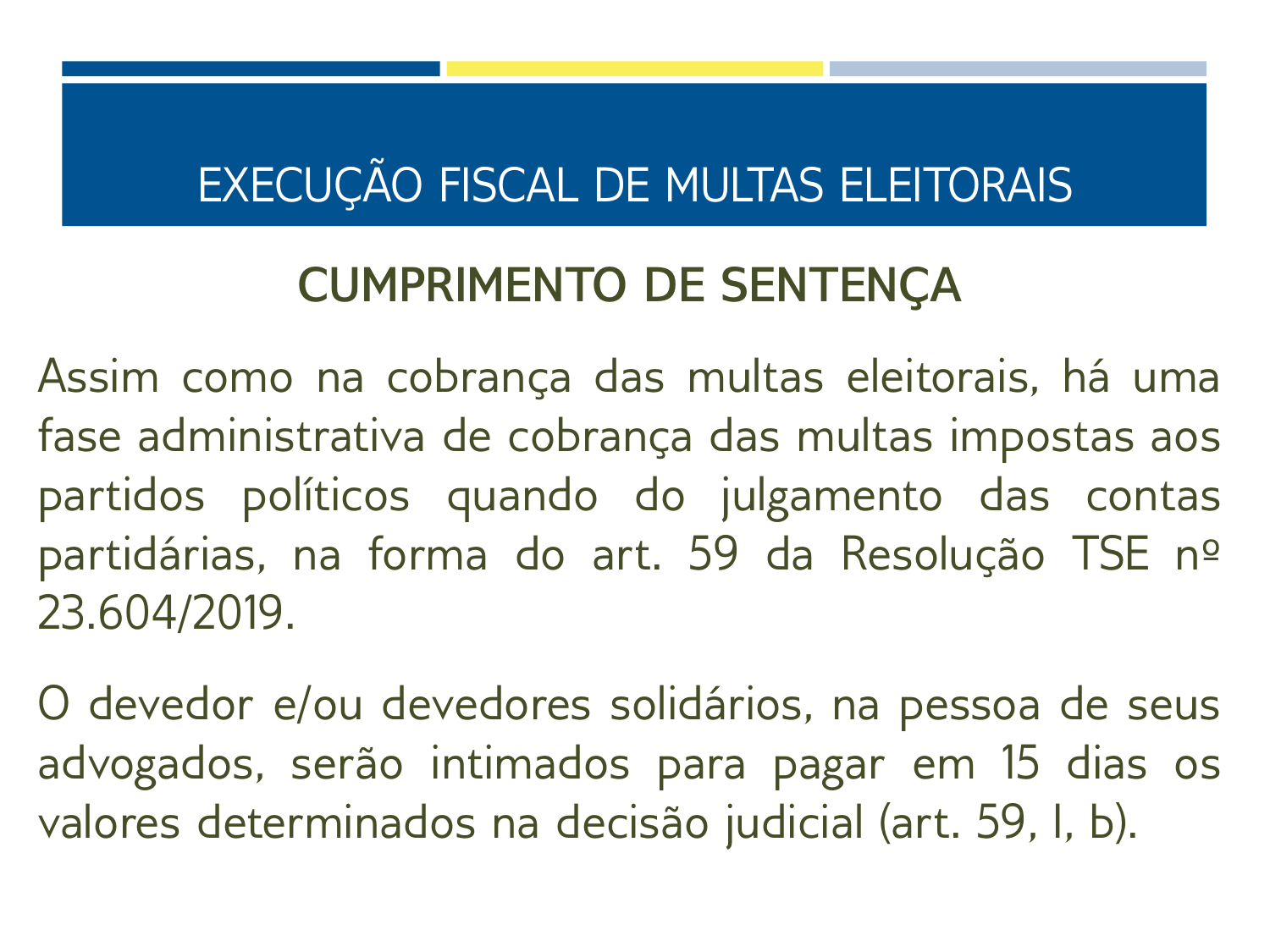

# EXECUÇÃO FISCAL DE MULTAS ELEITORAIS
CUMPRIMENTO DE SENTENÇA
Assim como na cobrança das multas eleitorais, há uma fase administrativa de cobrança das multas impostas aos partidos políticos quando do julgamento das contas partidárias, na forma do art. 59 da Resolução TSE nº 23.604/2019.
O devedor e/ou devedores solidários, na pessoa de seus advogados, serão intimados para pagar em 15 dias os valores determinados na decisão judicial (art. 59, I, b).